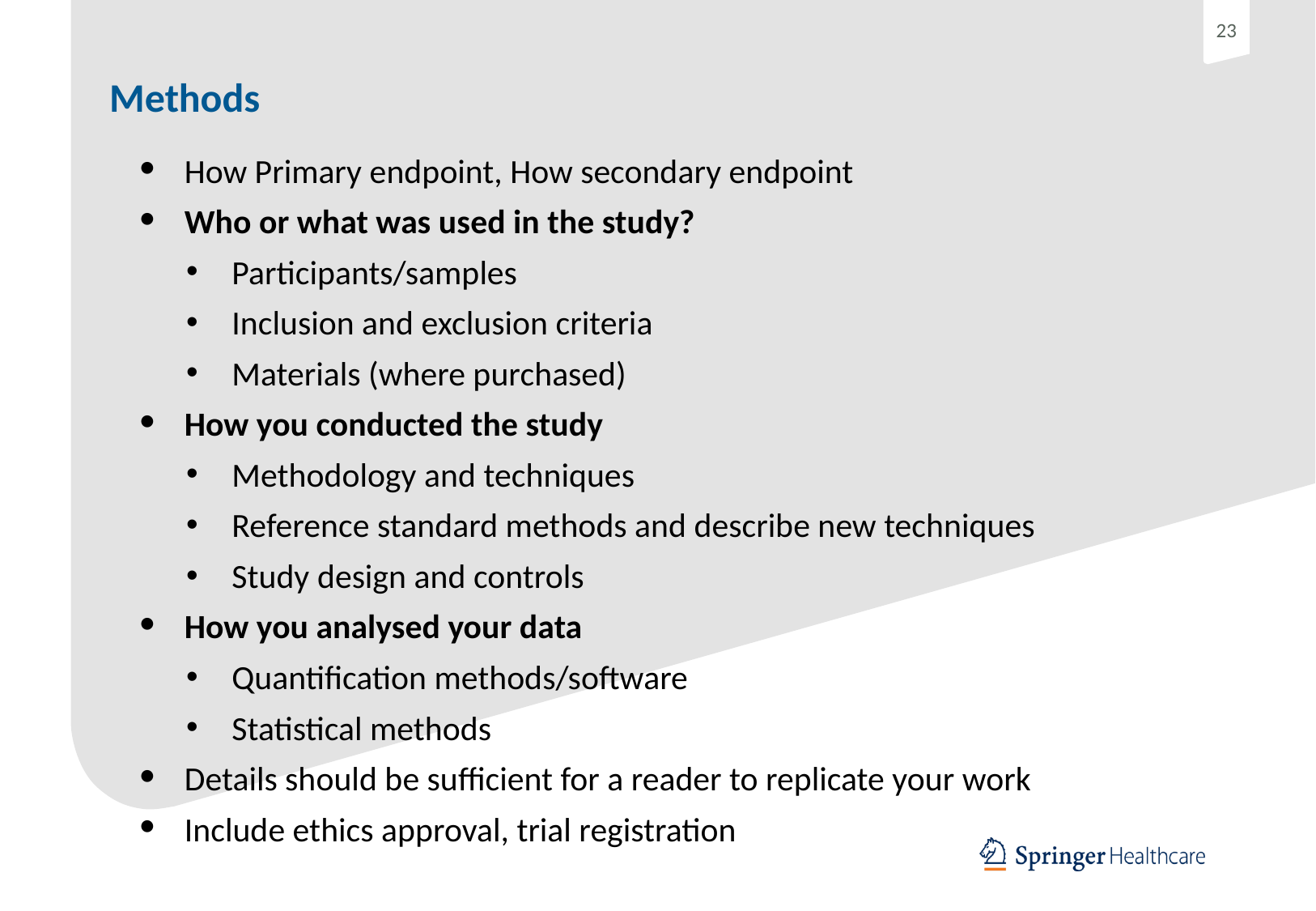

# Methods
How Primary endpoint, How secondary endpoint
Who or what was used in the study?
Participants/samples
Inclusion and exclusion criteria
Materials (where purchased)
How you conducted the study
Methodology and techniques
Reference standard methods and describe new techniques
Study design and controls
How you analysed your data
Quantification methods/software
Statistical methods
Details should be sufficient for a reader to replicate your work
Include ethics approval, trial registration